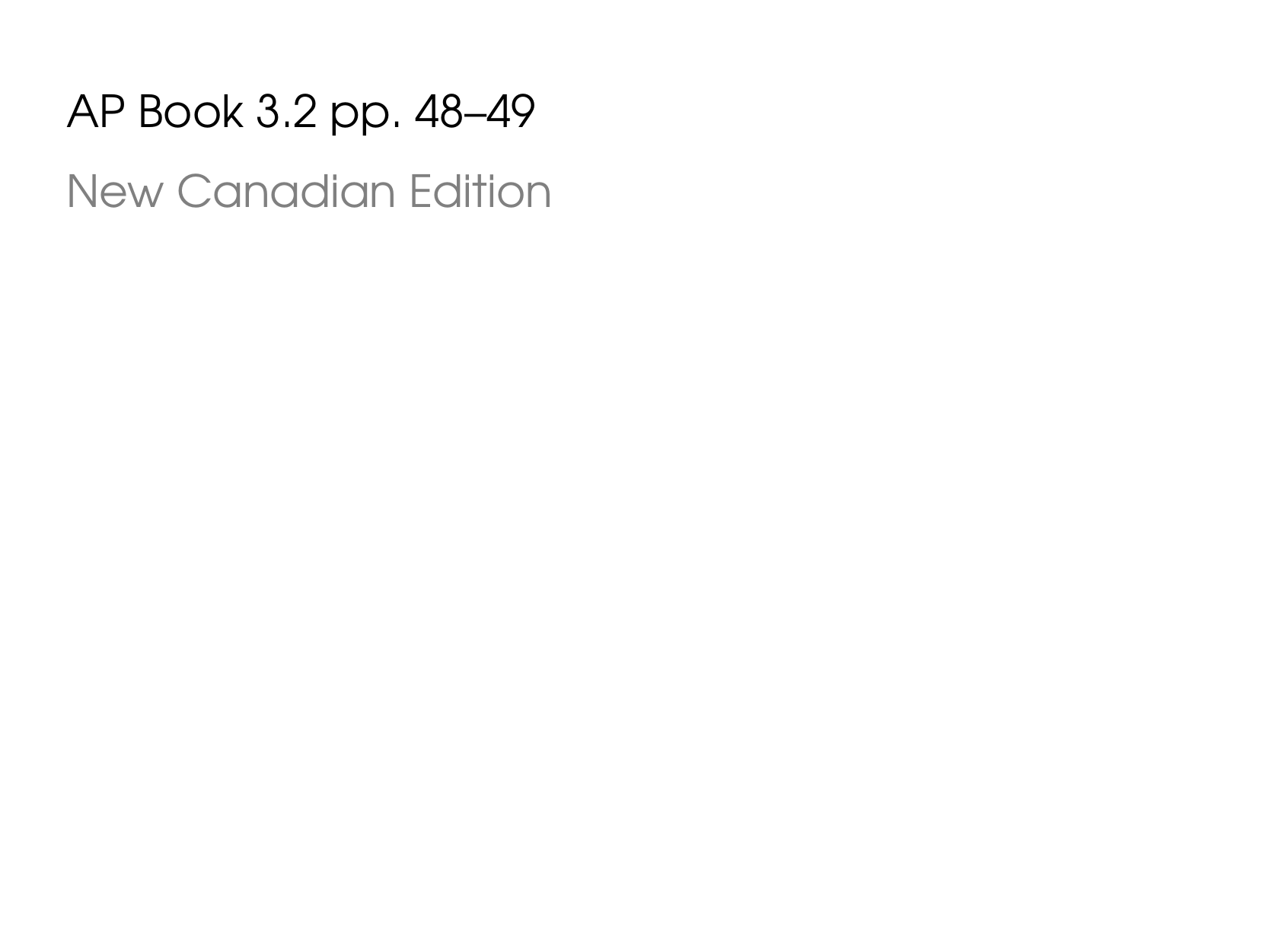

AP Book 3.2 pp. 48–49
New Canadian Edition